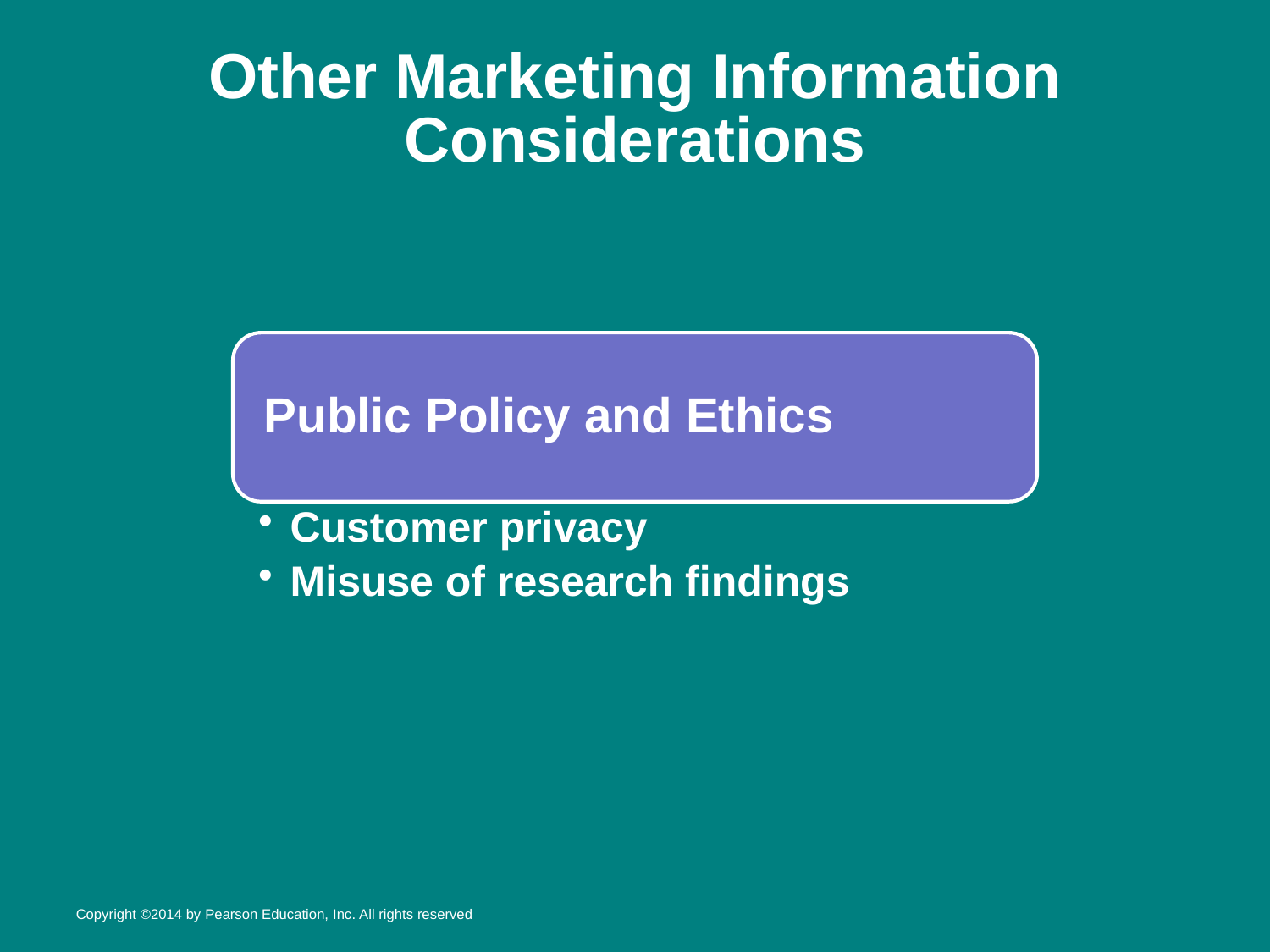

# Other Marketing Information Considerations
Public Policy and Ethics
Customer privacy
Misuse of research findings
Copyright ©2014 by Pearson Education, Inc. All rights reserved